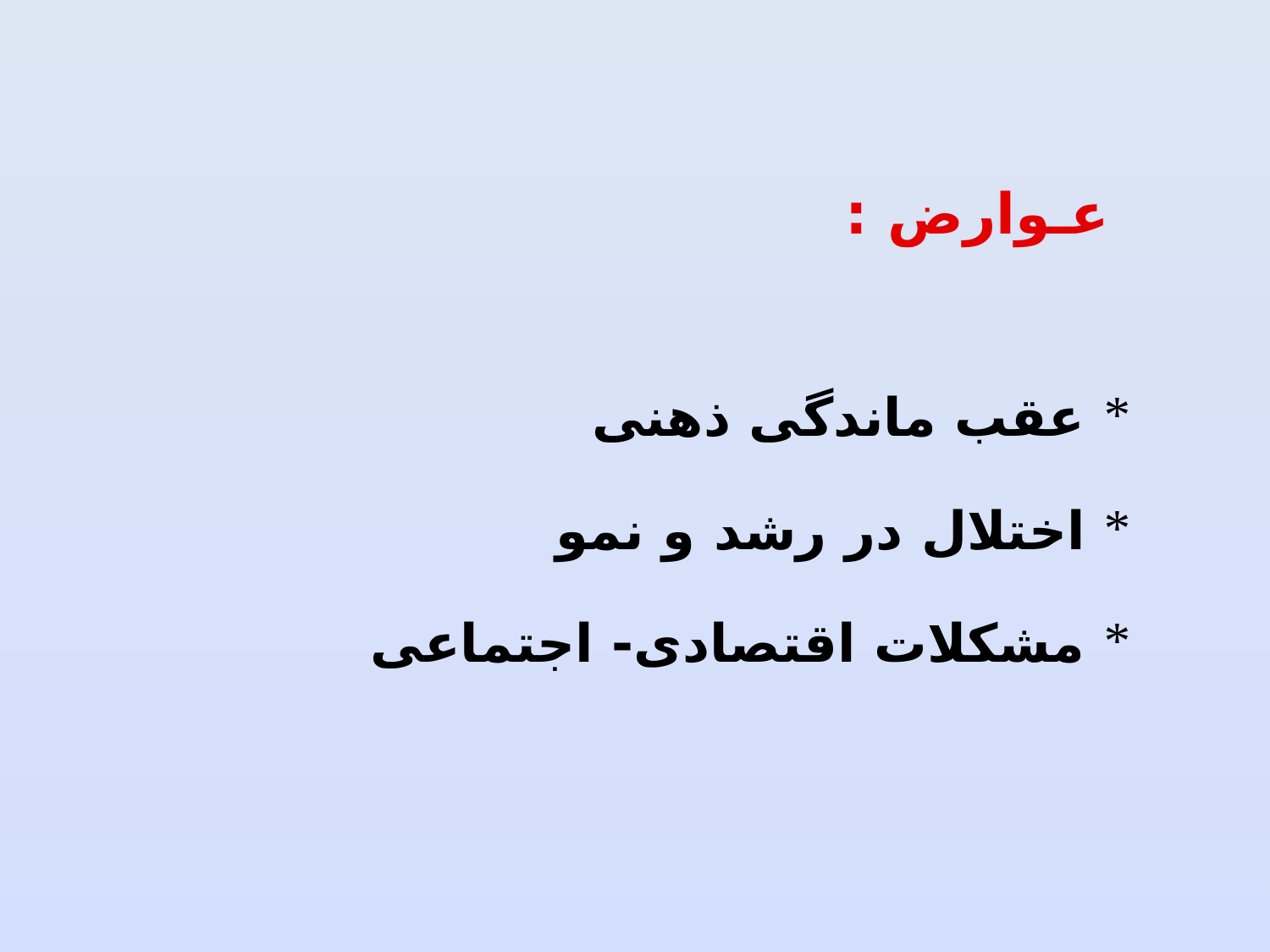

# عـوارض :
 عقب ماندگی ذهنی
 اختلال در رشد و نمو
 مشکلات اقتصادی- اجتماعی